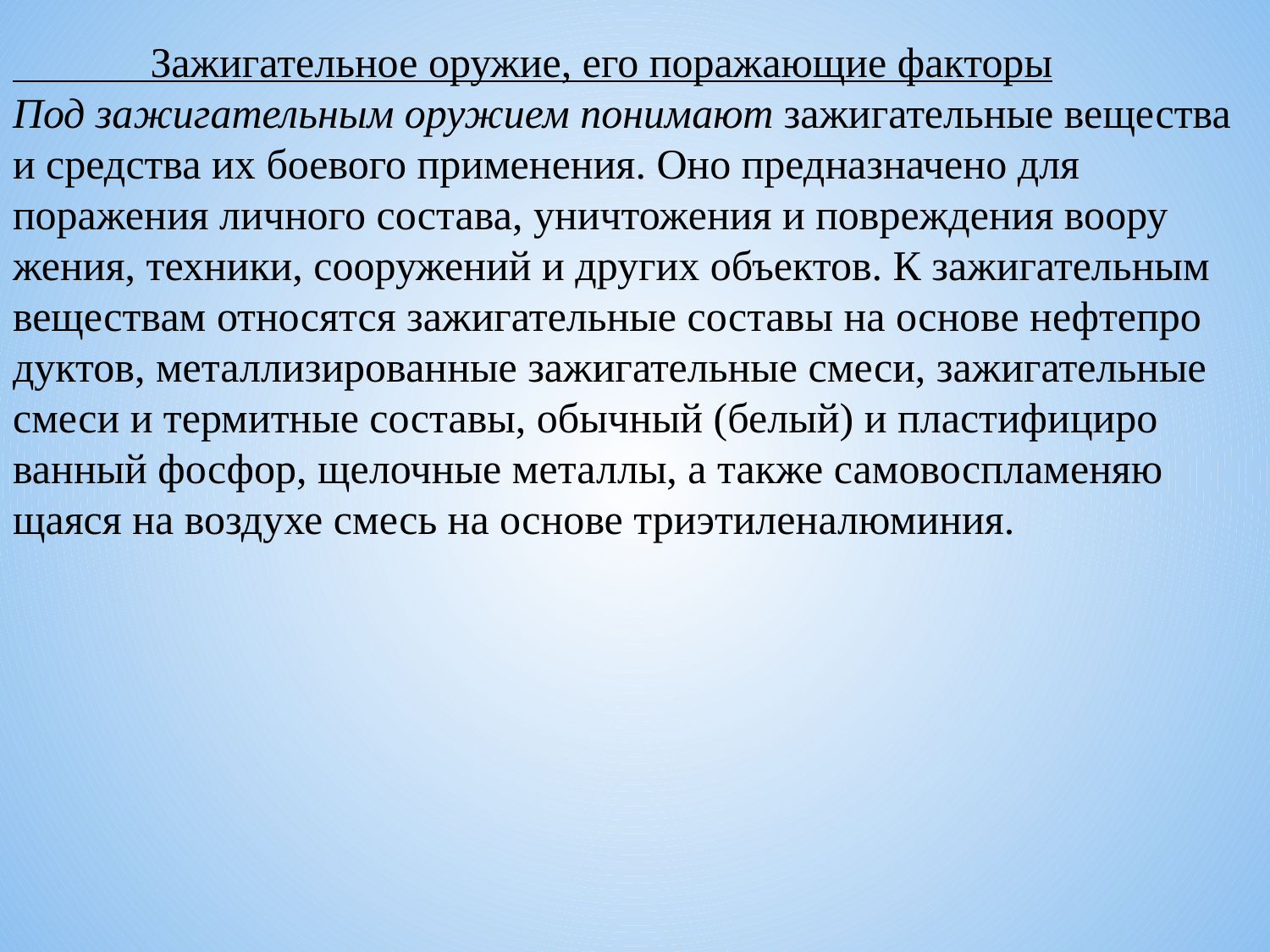

Зажигательное оружие, его поражающие факторы
Под зажигательным оружием понимают зажигательные веще­ства и средства их боевого применения. Оно предназначено для поражения личного состава, уничтожения и повреждения воору­жения, техники, сооружений и других объектов. К зажигательным веществам относятся зажигательные составы на основе нефтепро­дуктов, металлизированные зажигательные смеси, зажигательные смеси и термитные составы, обычный (белый) и пластифициро­ванный фосфор, щелочные металлы, а также самовоспламеняю­щаяся на воздухе смесь на основе триэтиленалюминия.